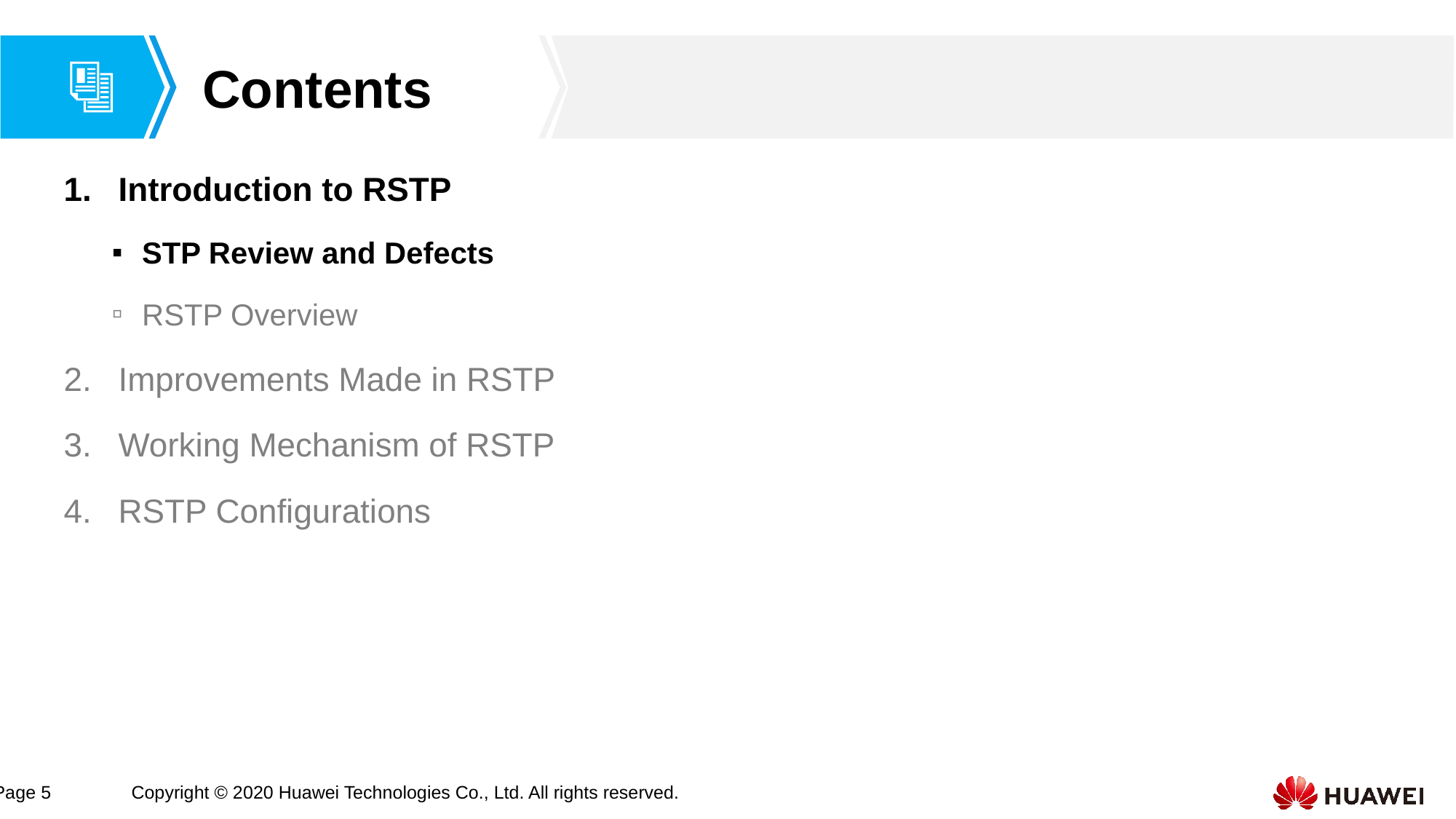

Introduction to RSTP
STP Review and Defects
RSTP Overview
Improvements Made in RSTP
Working Mechanism of RSTP
RSTP Configurations